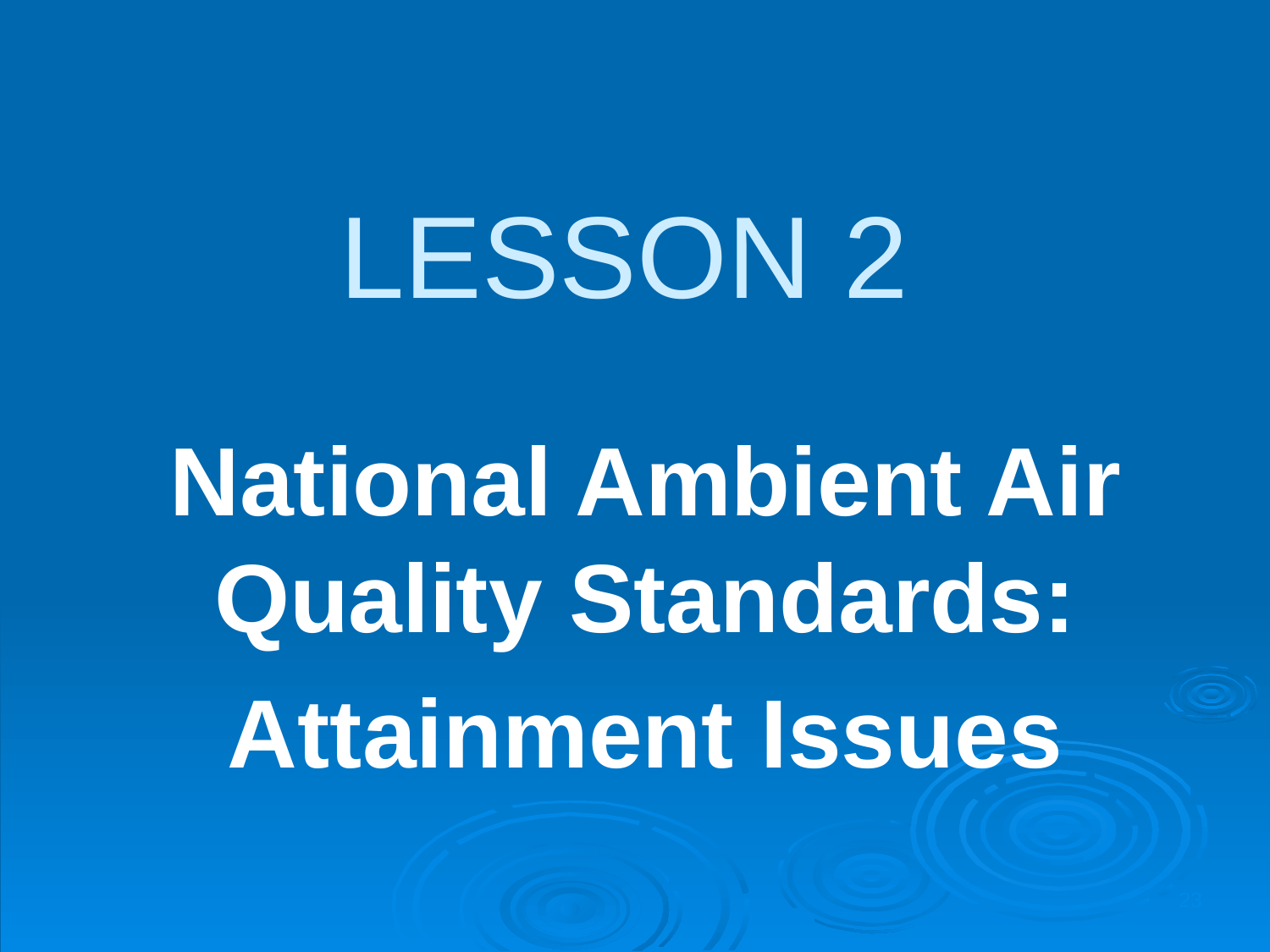

LESSON 2
National Ambient Air Quality Standards:
Attainment Issues
23